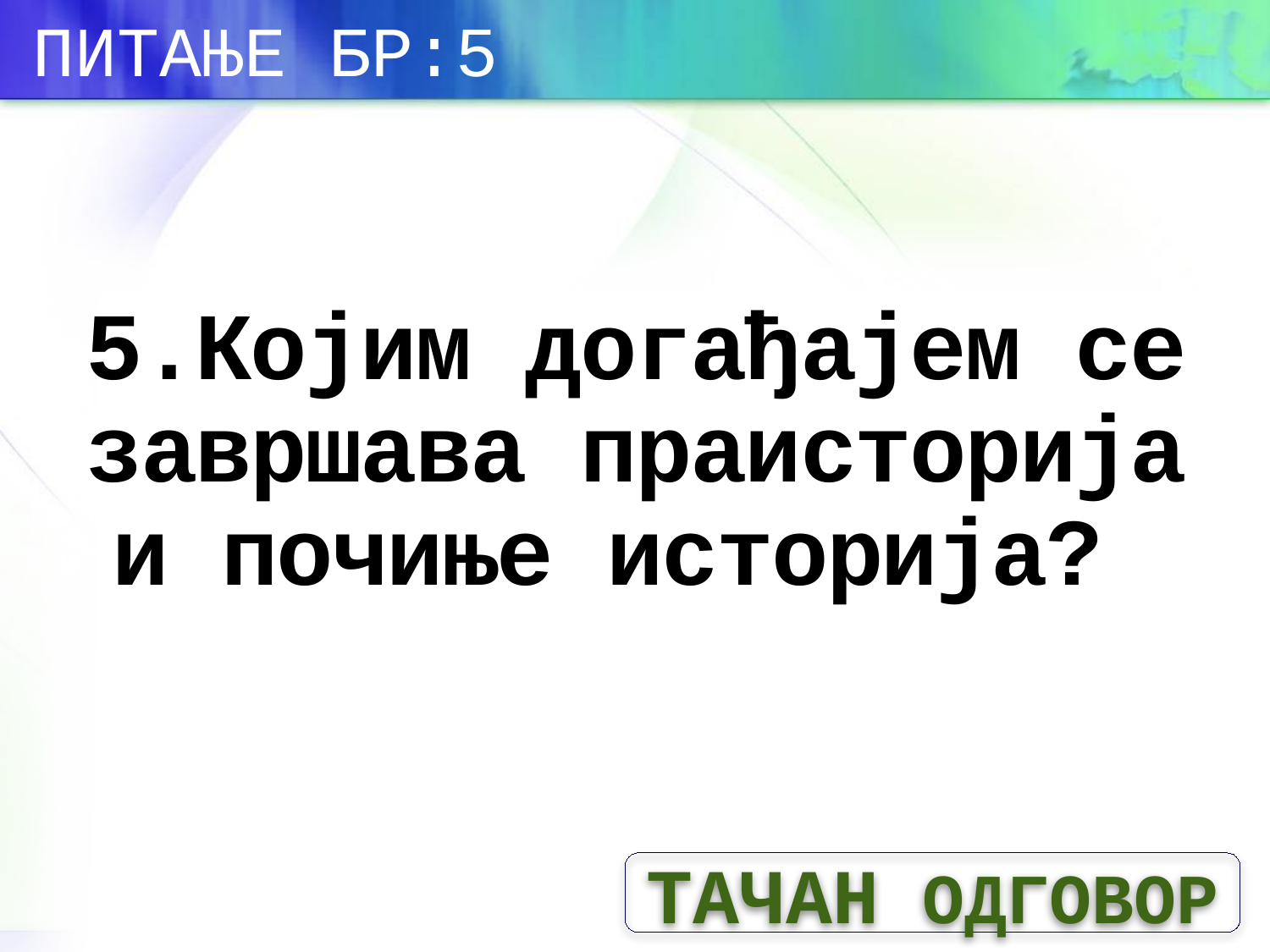

ПИТАЊЕ БР:5
# 5.Којим догађајем се завршава праисторија и почиње историја?
ТАЧАН ОДГОВОР